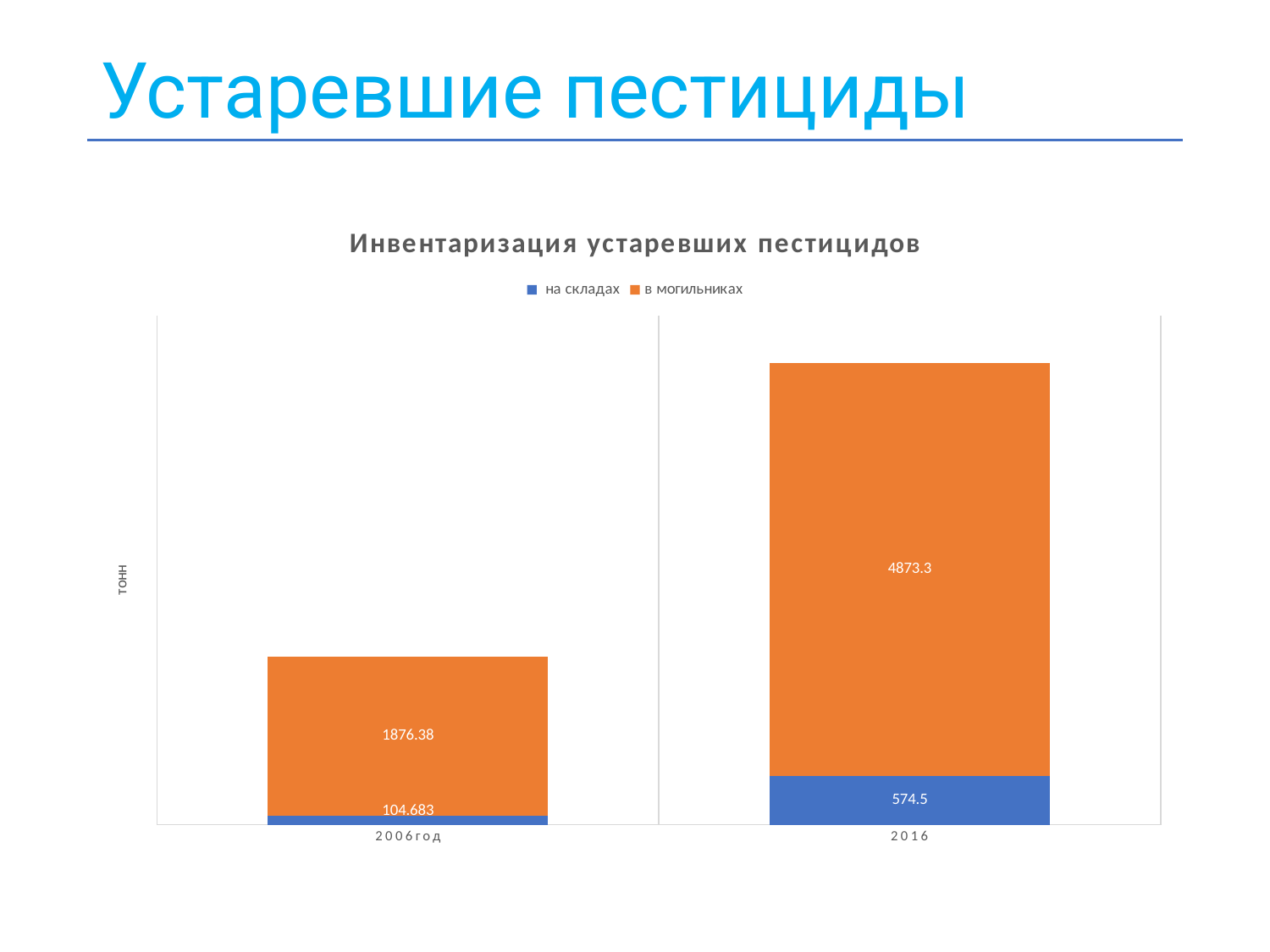

# Устаревшие пестициды

### Chart: Инвентаризация устаревших пестицидов

| Category |  на складах | в могильниках |
|---|---|---|
| 2006год | 104.683 | 1876.38 |
| 2016 | 574.5 | 4873.3 |